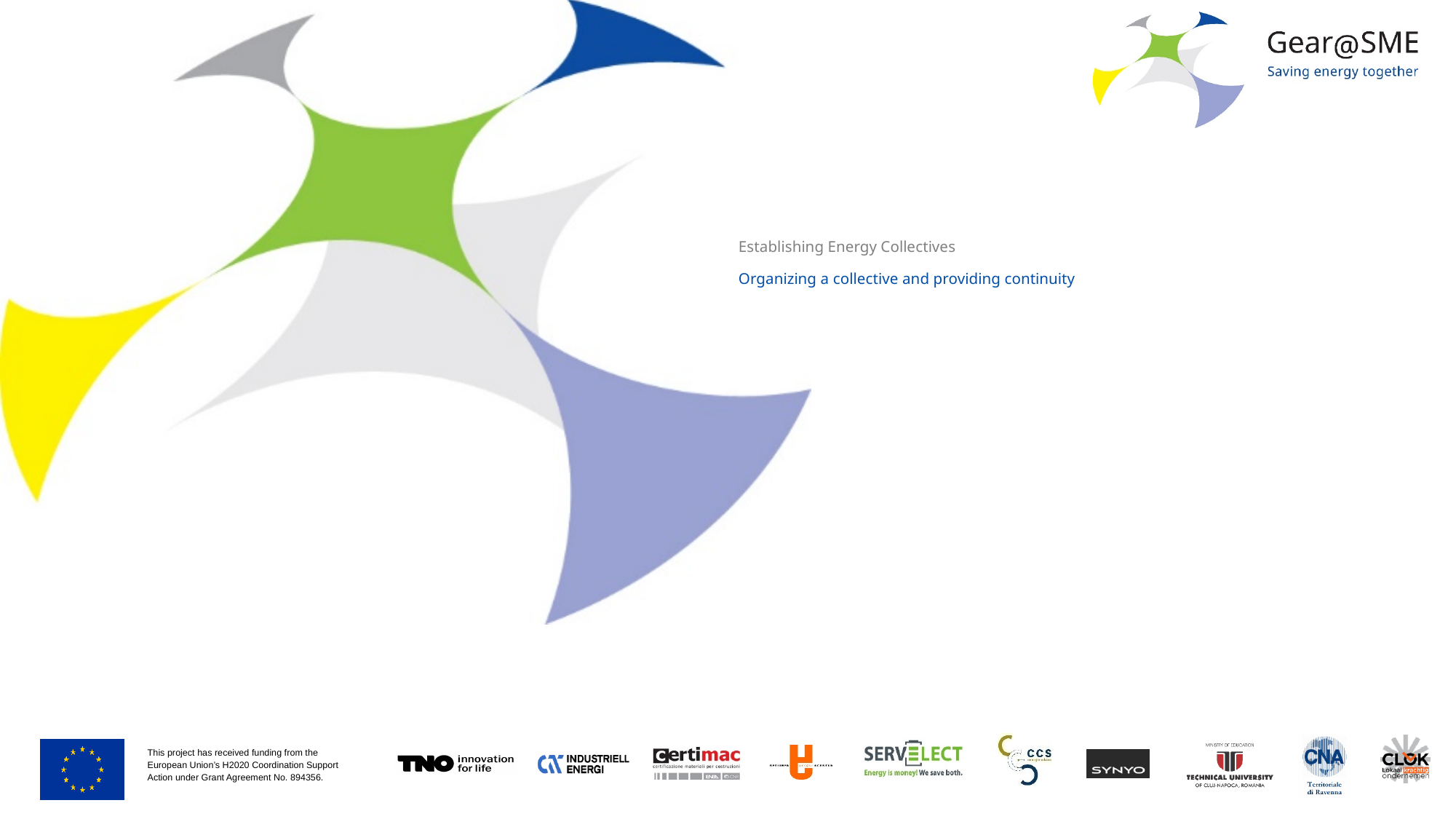

# Establishing Energy Collectives Organizing a collective and providing continuity